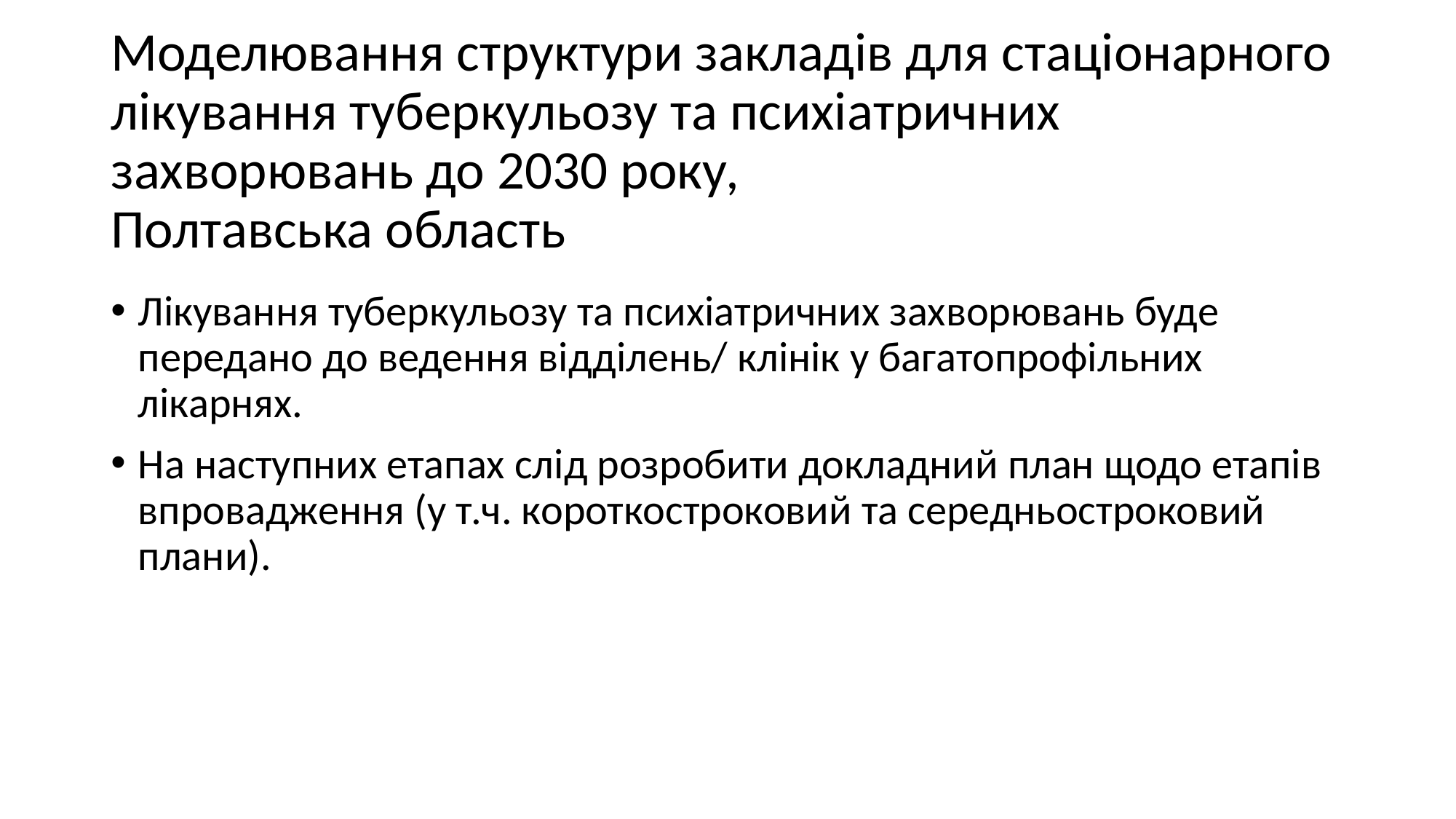

# Моделювання структури закладів для стаціонарного лікування туберкульозу та психіатричних захворювань до 2030 року, Полтавська область
Лікування туберкульозу та психіатричних захворювань буде передано до ведення відділень/ клінік у багатопрофільних лікарнях.
На наступних етапах слід розробити докладний план щодо етапів впровадження (у т.ч. короткостроковий та середньостроковий плани).